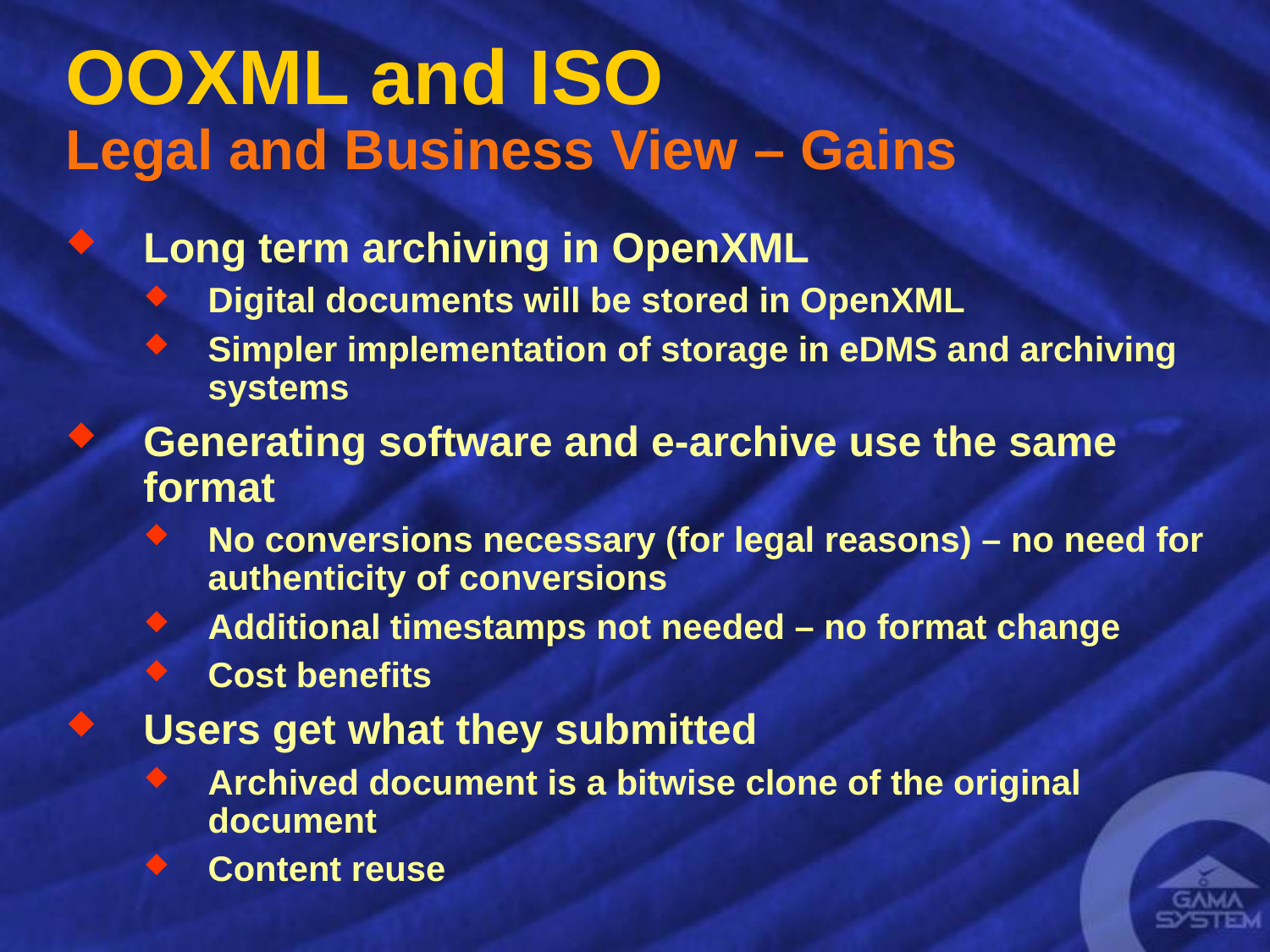

# OOXML and ISO Legal and Business View – Gains
Long term archiving in OpenXML
Digital documents will be stored in OpenXML
Simpler implementation of storage in eDMS and archiving systems
Generating software and e-archive use the same format
No conversions necessary (for legal reasons) – no need for authenticity of conversions
Additional timestamps not needed – no format change
Cost benefits
Users get what they submitted
Archived document is a bitwise clone of the original document
Content reuse